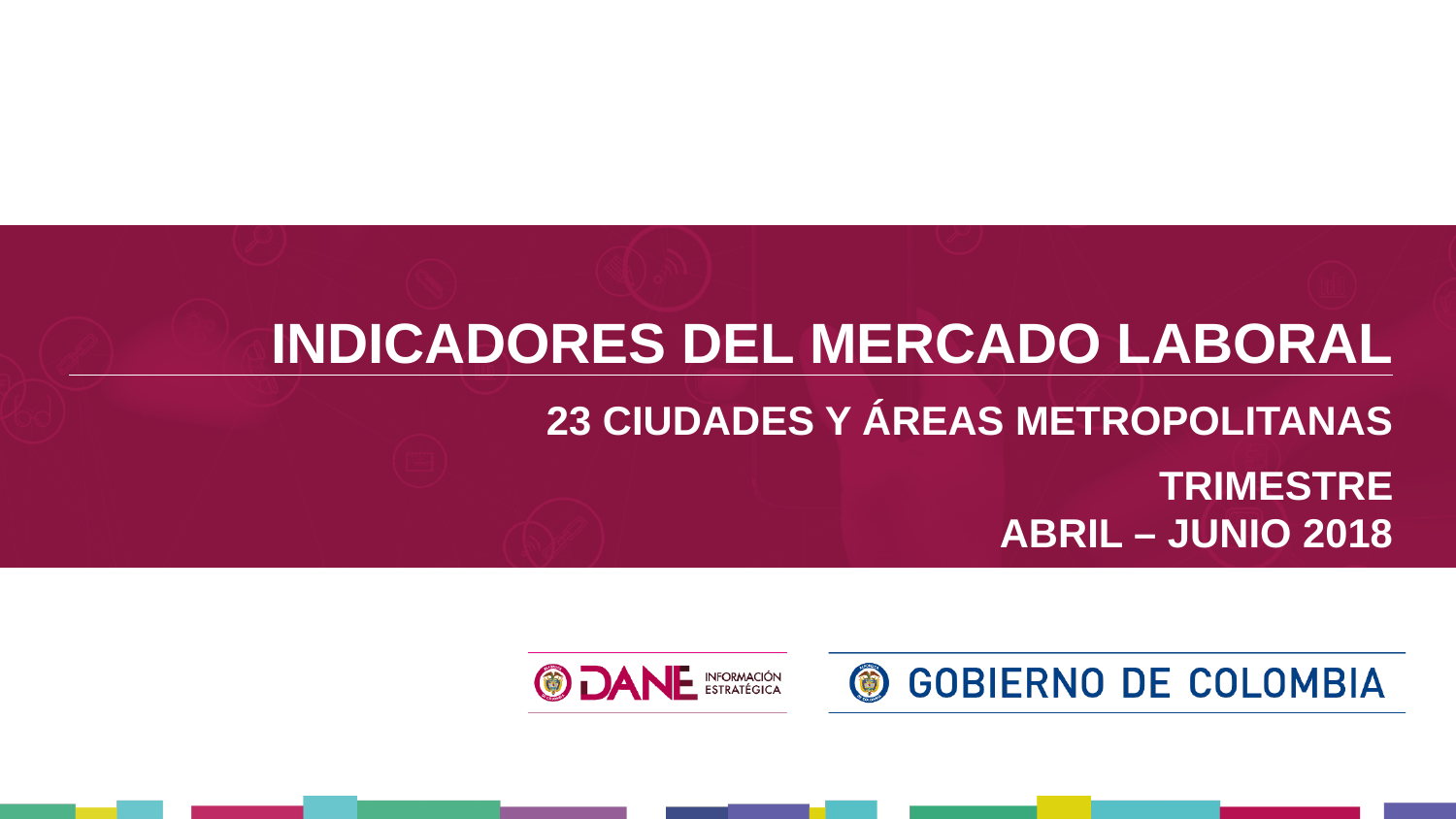

INDICADORES DEL MERCADO LABORAL
23 CIUDADES Y ÁREAS METROPOLITANAS
TRIMESTRE
ABRIL – JUNIO 2018